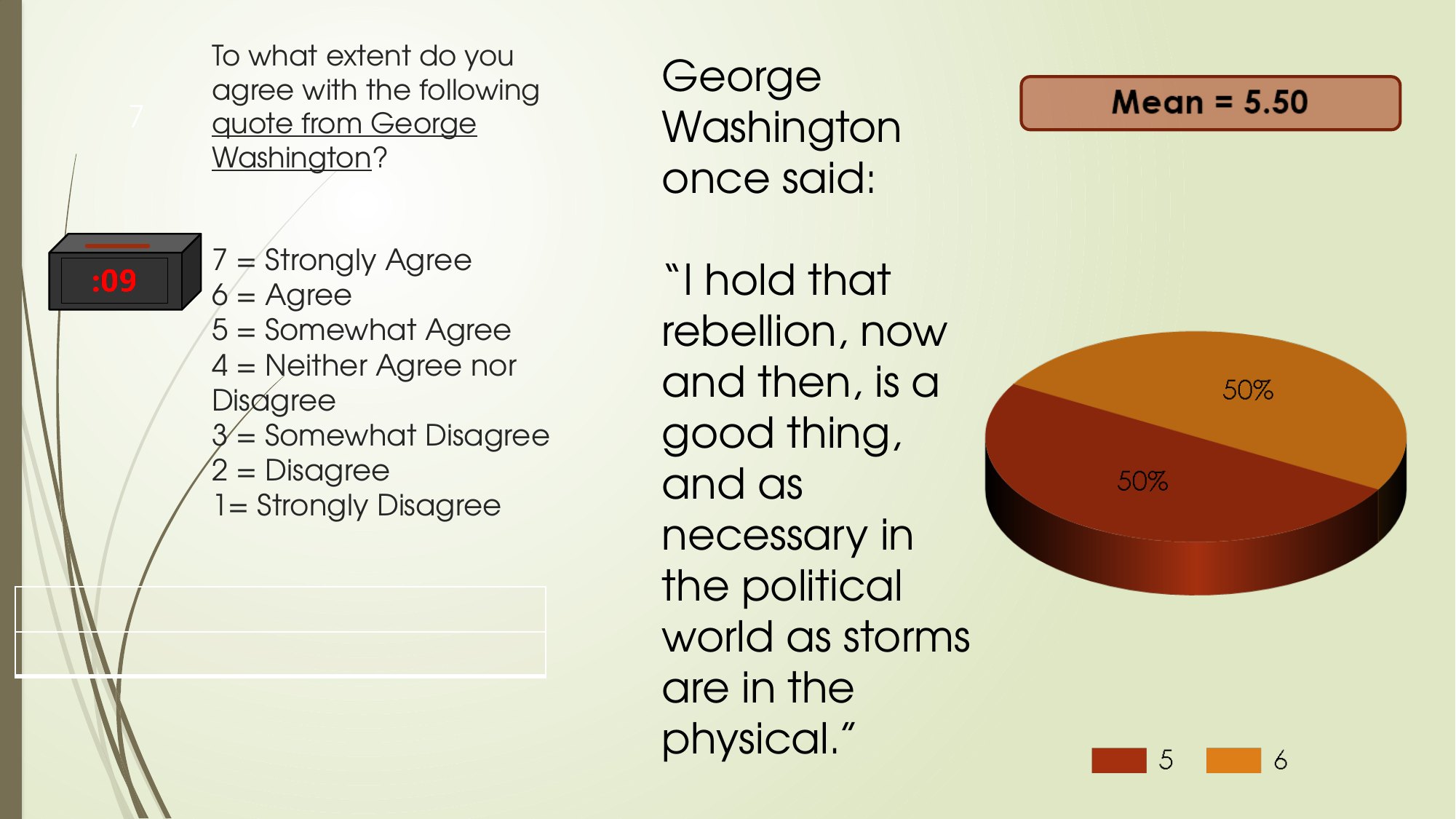

# To what extent do you agree with the following quote from George Washington? 7 = Strongly Agree 6 = Agree 5 = Somewhat Agree 4 = Neither Agree nor Disagree 3 = Somewhat Disagree 2 = Disagree 1= Strongly Disagree
George Washington once said:
“I hold that rebellion, now and then, is a good thing, and as necessary in the political world as storms are in the physical.”

7

|  |
| --- |
|  |